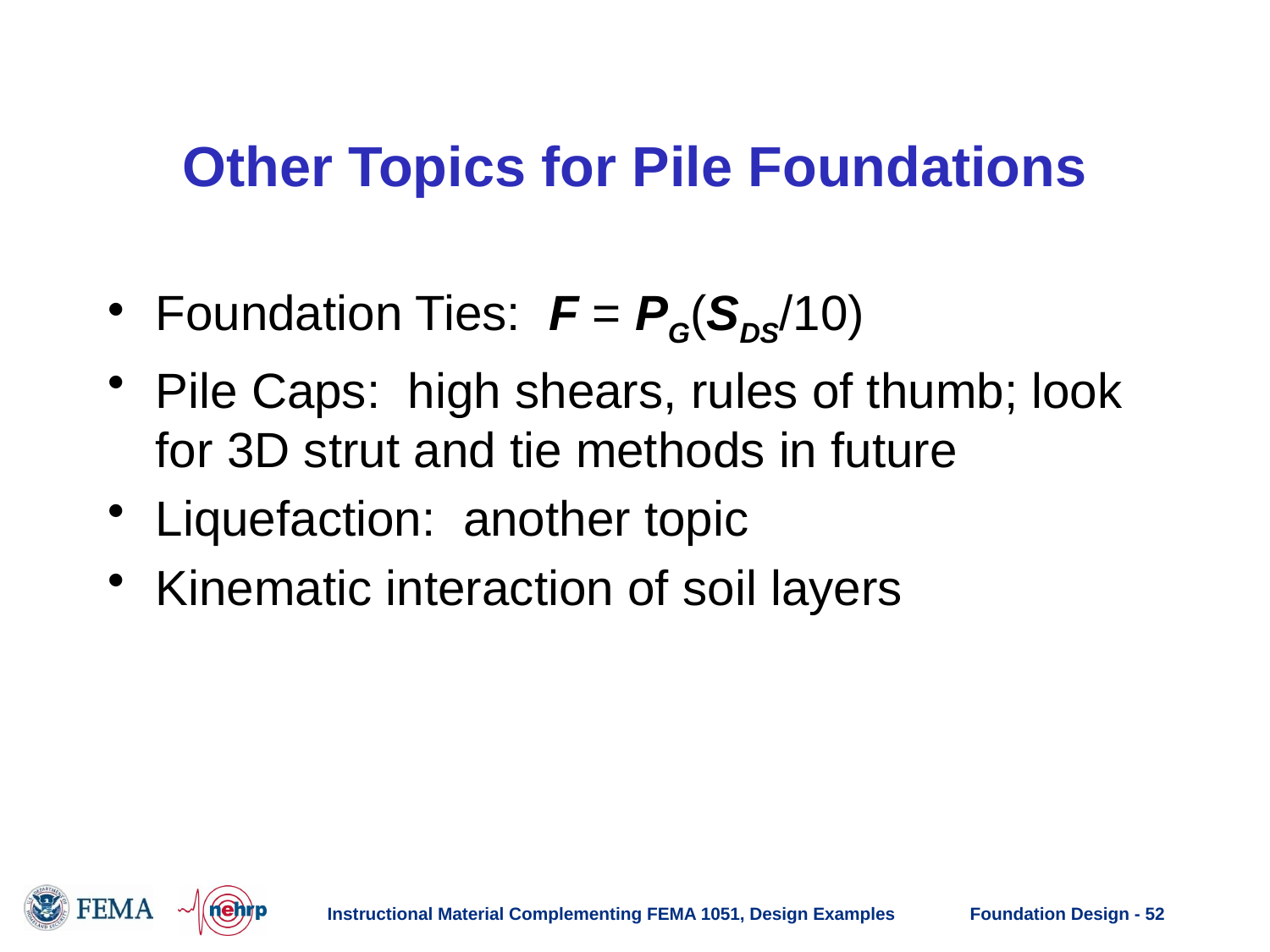

# Other Topics for Pile Foundations
Foundation Ties:  F = PG(SDS/10)
Pile Caps:  high shears, rules of thumb; look for 3D strut and tie methods in future
Liquefaction:  another topic
Kinematic interaction of soil layers
Instructional Material Complementing FEMA 1051, Design Examples
Foundation Design - 52